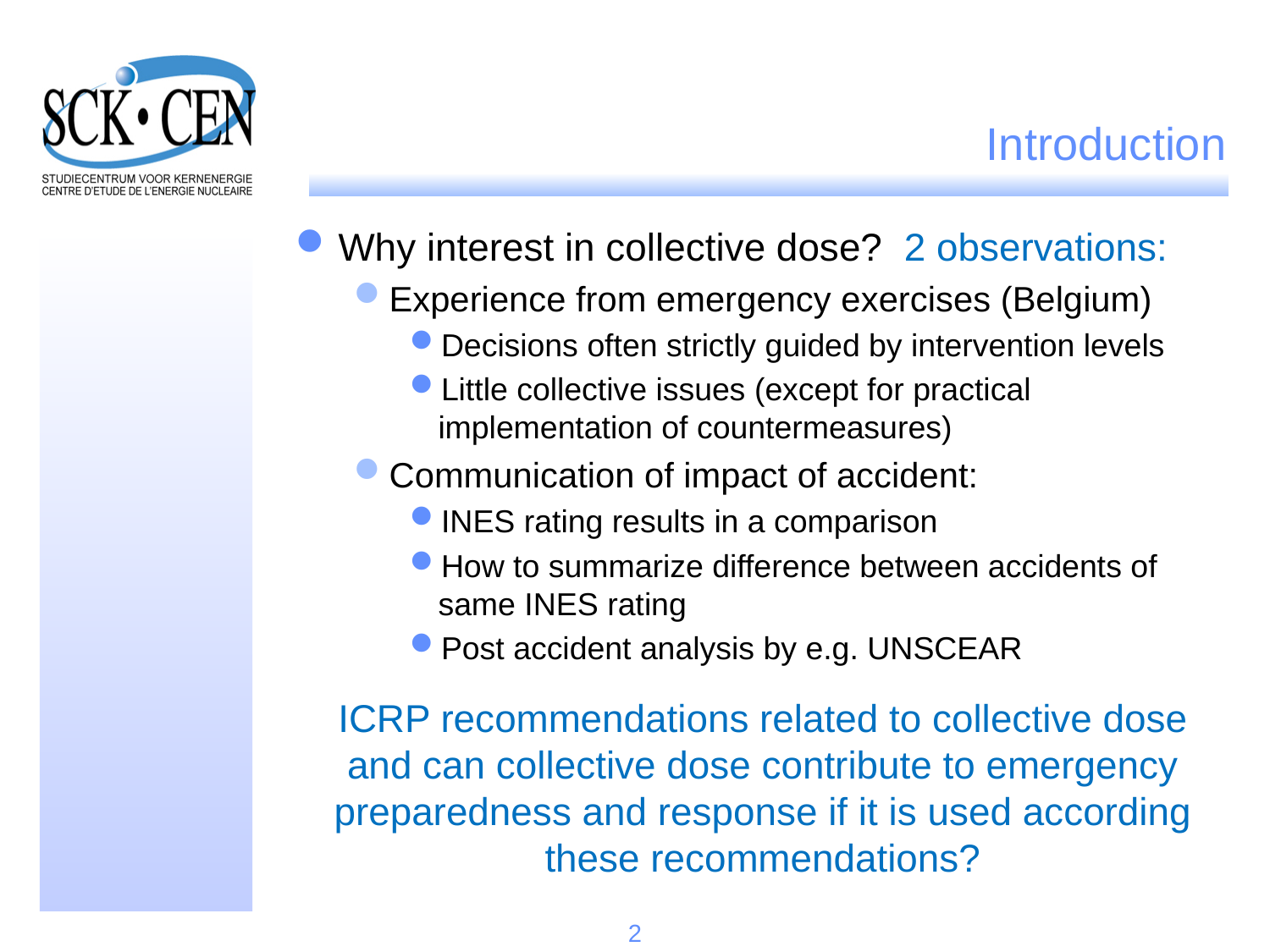

# Introduction
Why interest in collective dose?  2 observations:
Experience from emergency exercises (Belgium)
Decisions often strictly guided by intervention levels
Little collective issues (except for practical implementation of countermeasures)
Communication of impact of accident:
INES rating results in a comparison
How to summarize difference between accidents of same INES rating
Post accident analysis by e.g. UNSCEAR

ICRP recommendations related to collective dose and can collective dose contribute to emergency preparedness and response if it is used according these recommendations?

2